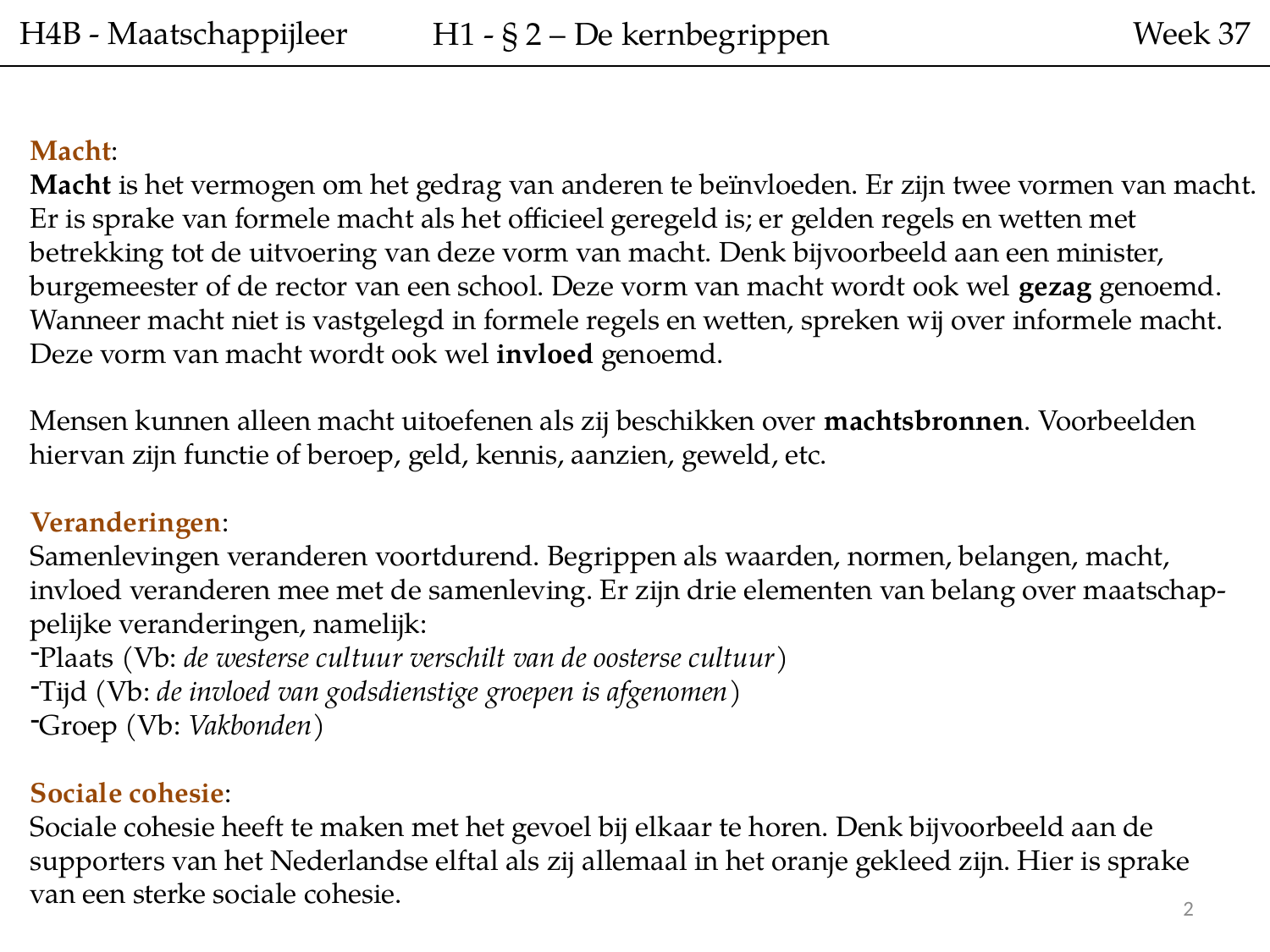

H4B - Maatschappijleer
Week 37
H1 - § 2 – De kernbegrippen
Macht:
Macht is het vermogen om het gedrag van anderen te beïnvloeden. Er zijn twee vormen van macht.
Er is sprake van formele macht als het officieel geregeld is; er gelden regels en wetten met
betrekking tot de uitvoering van deze vorm van macht. Denk bijvoorbeeld aan een minister,
burgemeester of de rector van een school. Deze vorm van macht wordt ook wel gezag genoemd.
Wanneer macht niet is vastgelegd in formele regels en wetten, spreken wij over informele macht.
Deze vorm van macht wordt ook wel invloed genoemd.

Mensen kunnen alleen macht uitoefenen als zij beschikken over machtsbronnen. Voorbeelden
hiervan zijn functie of beroep, geld, kennis, aanzien, geweld, etc.

Veranderingen:
Samenlevingen veranderen voortdurend. Begrippen als waarden, normen, belangen, macht,
invloed veranderen mee met de samenleving. Er zijn drie elementen van belang over maatschap-
pelijke veranderingen, namelijk:
Plaats (Vb: de westerse cultuur verschilt van de oosterse cultuur)
Tijd (Vb: de invloed van godsdienstige groepen is afgenomen)
Groep (Vb: Vakbonden)

Sociale cohesie:
Sociale cohesie heeft te maken met het gevoel bij elkaar te horen. Denk bijvoorbeeld aan de
supporters van het Nederlandse elftal als zij allemaal in het oranje gekleed zijn. Hier is sprake
van een sterke sociale cohesie.
2